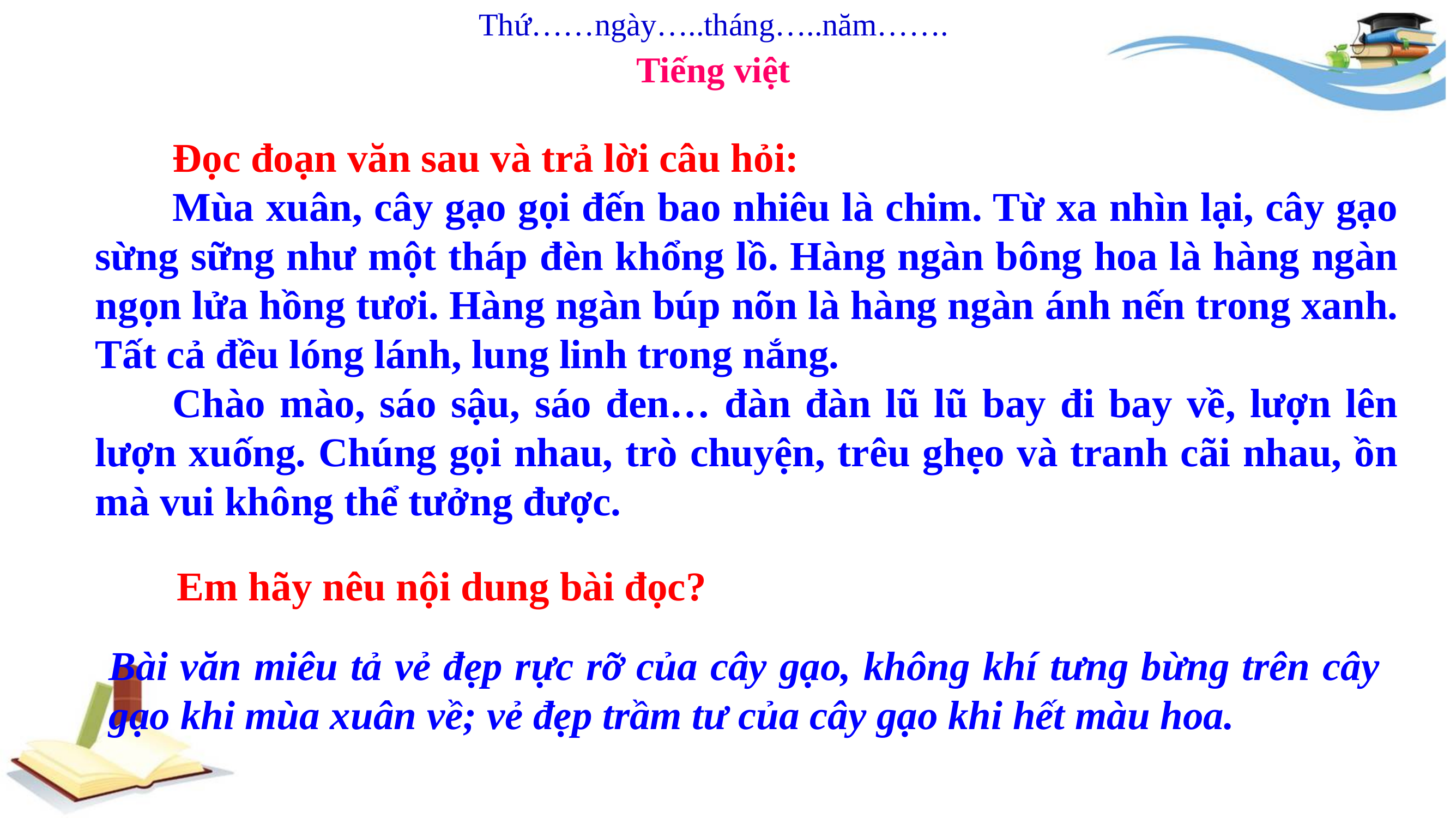

Thứ……ngày…..tháng…..năm…….
Tiếng việt
Đọc đoạn văn sau và trả lời câu hỏi:
Mùa xuân, cây gạo gọi đến bao nhiêu là chim. Từ xa nhìn lại, cây gạo sừng sững như một tháp đèn khổng lồ. Hàng ngàn bông hoa là hàng ngàn ngọn lửa hồng tươi. Hàng ngàn búp nõn là hàng ngàn ánh nến trong xanh. Tất cả đều lóng lánh, lung linh trong nắng.
Chào mào, sáo sậu, sáo đen… đàn đàn lũ lũ bay đi bay về, lượn lên lượn xuống. Chúng gọi nhau, trò chuyện, trêu ghẹo và tranh cãi nhau, ồn mà vui không thể tưởng được.
Em hãy nêu nội dung bài đọc?
Bài văn miêu tả vẻ đẹp rực rỡ của cây gạo, không khí tưng bừng trên cây gạo khi mùa xuân về; vẻ đẹp trầm tư của cây gạo khi hết màu hoa.